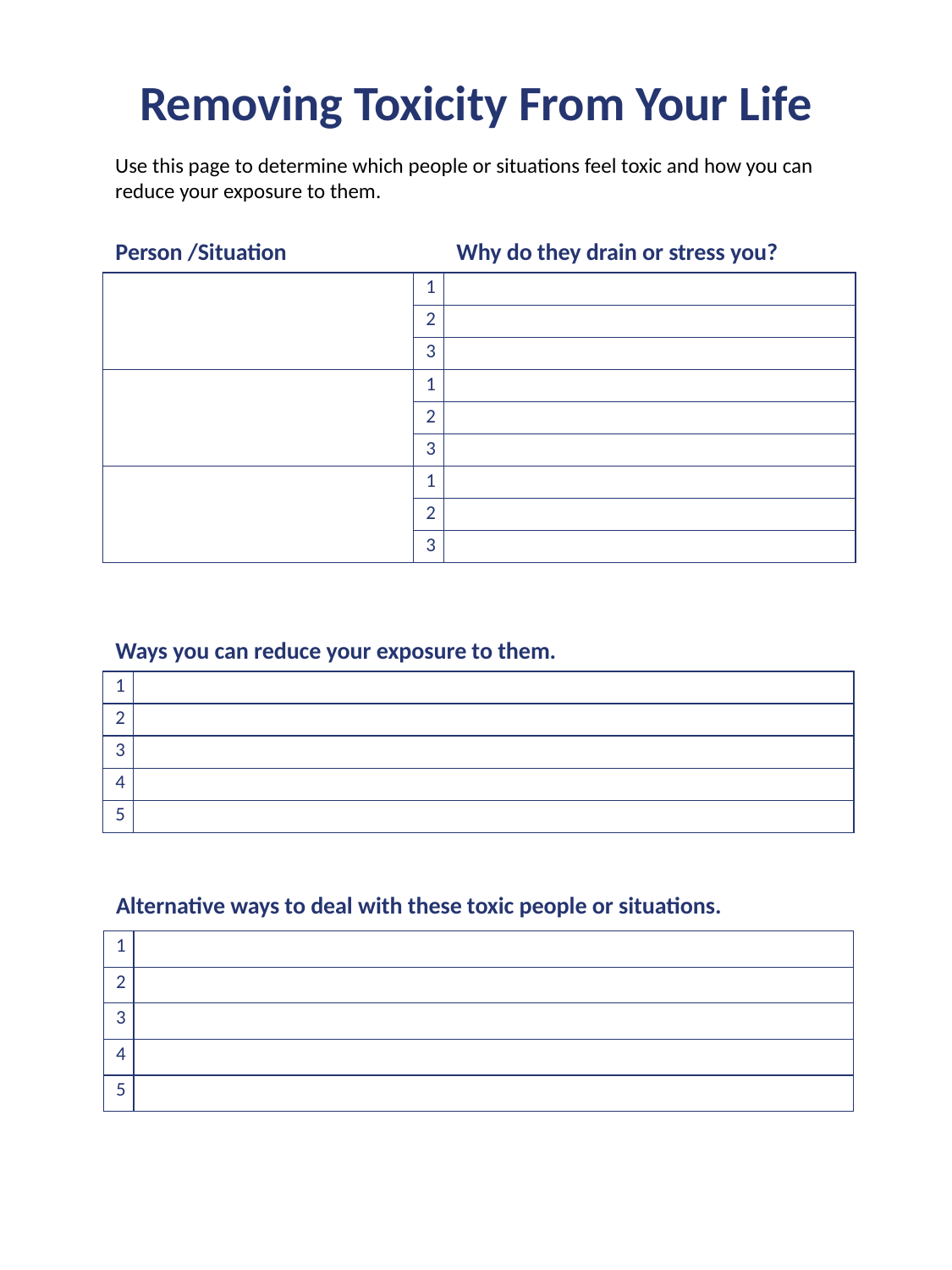

Removing Toxicity From Your Life
Use this page to determine which people or situations feel toxic and how you can reduce your exposure to them.
| Person /Situation |  | Why do they drain or stress you? |
| --- | --- | --- |
|  | 1 |  |
|  | 2 |  |
|  | 3 |  |
|  | 1 |  |
|  | 2 |  |
|  | 3 |  |
|  | 1 |  |
|  | 2 |  |
|  | 3 |  |
| Ways you can reduce your exposure to them. |  |
| --- | --- |
| 1 |  |
| 2 |  |
| 3 |  |
| 4 |  |
| 5 |  |
| Alternative ways to deal with these toxic people or situations. |  |
| --- | --- |
| 1 |  |
| 2 |  |
| 3 |  |
| 4 |  |
| 5 |  |